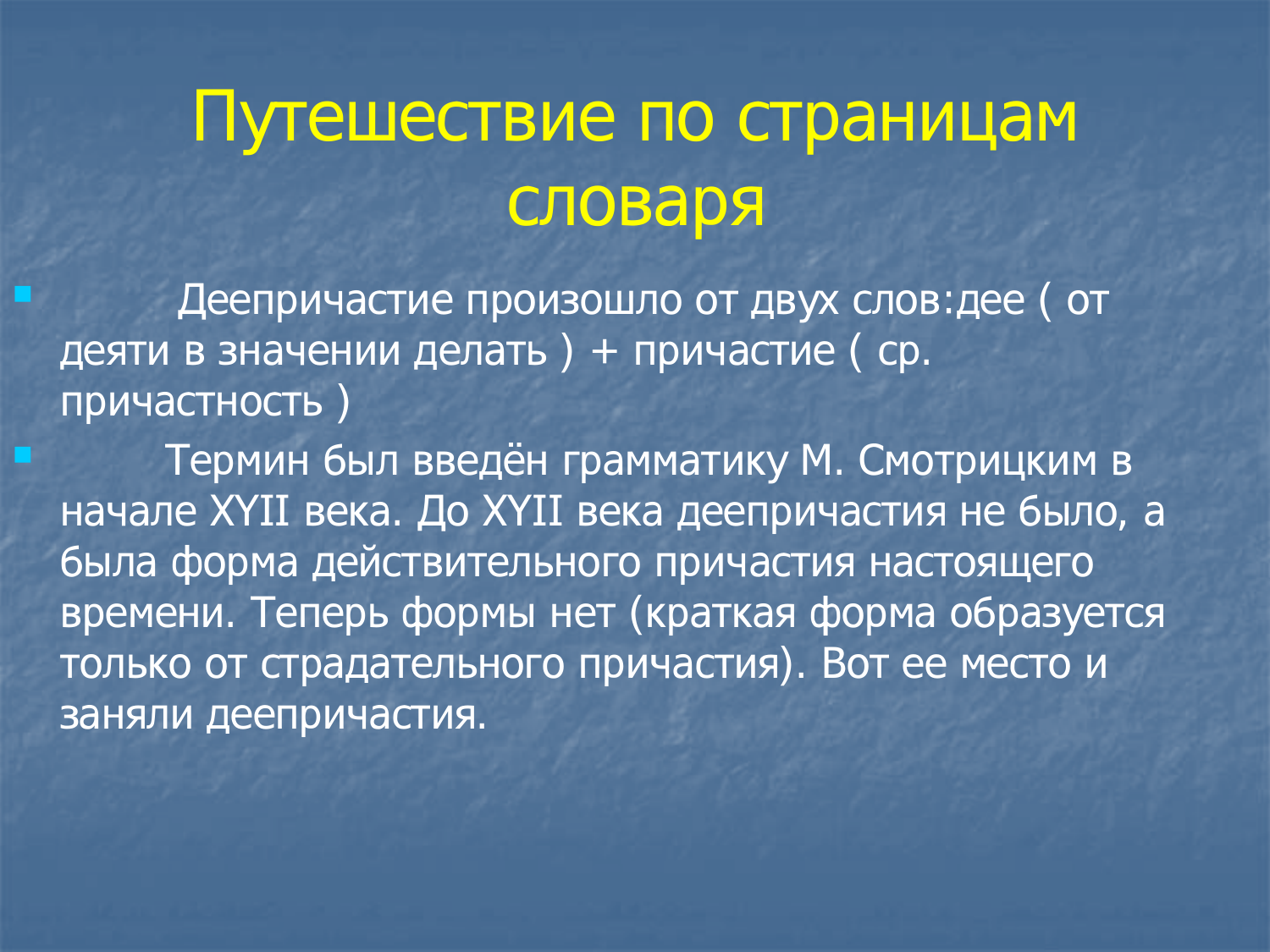

Путешествие по страницам словаря
         Деепричастие произошло от двух слов:дее ( от деяти в значении делать ) + причастие ( ср. причастность )
        Термин был введён грамматику М. Смотрицким в начале ХYII века. До XYII века деепричастия не было, а была форма действительного причастия настоящего времени. Теперь формы нет (краткая форма образуется только от страдательного причастия). Вот ее место и заняли деепричастия.